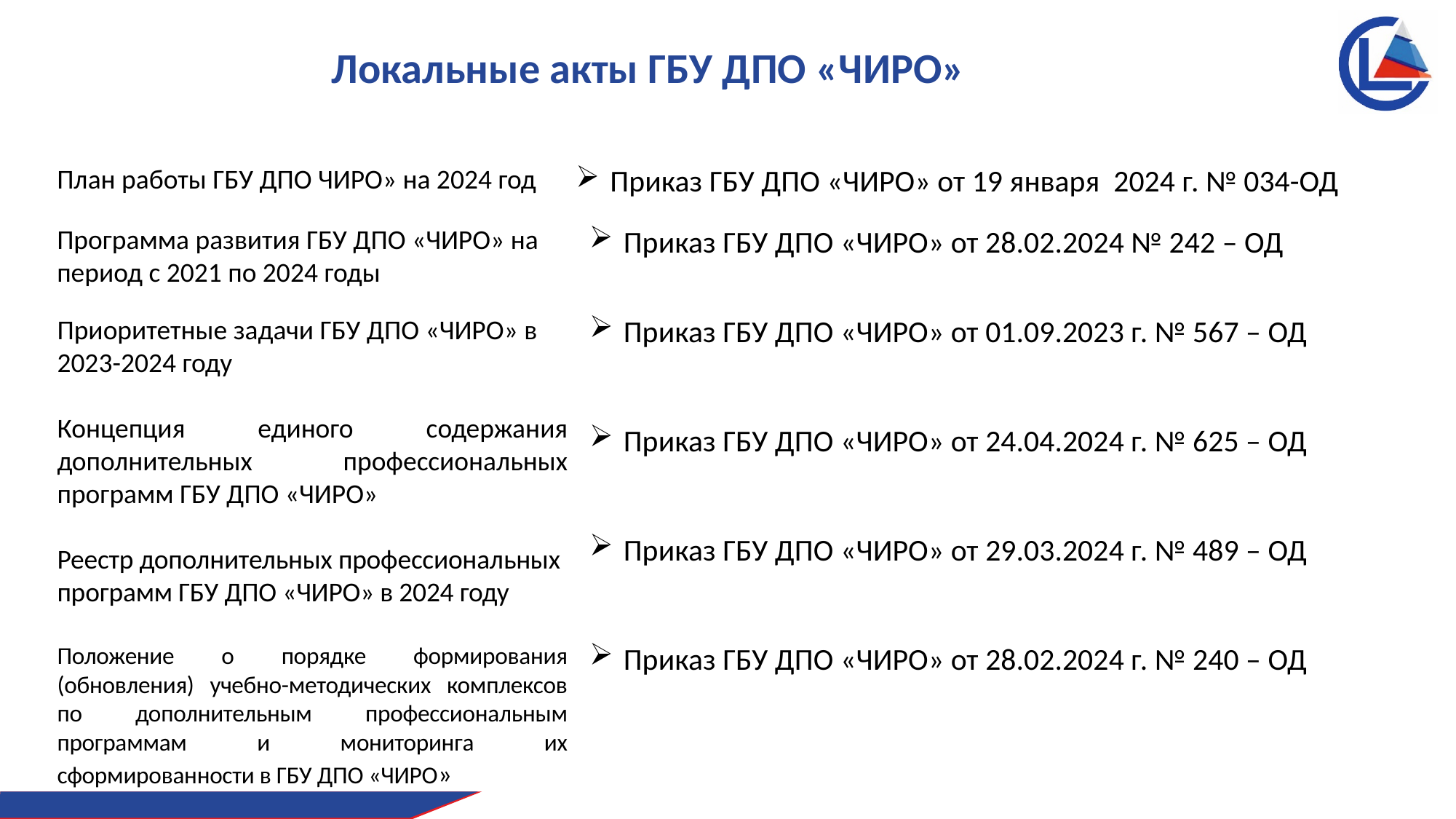

# Локальные акты ГБУ ДПО «ЧИРО»
План работы ГБУ ДПО ЧИРО» на 2024 год
Приказ ГБУ ДПО «ЧИРО» от 19 января  2024 г. № 034-ОД
Программа развития ГБУ ДПО «ЧИРО» на период с 2021 по 2024 годы
Приказ ГБУ ДПО «ЧИРО» от 28.02.2024 № 242 – ОД
Приоритетные задачи ГБУ ДПО «ЧИРО» в 2023-2024 году

Концепция единого содержания дополнительных профессиональных программ ГБУ ДПО «ЧИРО»

Реестр дополнительных профессиональных программ ГБУ ДПО «ЧИРО» в 2024 году

Положение о порядке формирования (обновления) учебно-методических комплексов по дополнительным профессиональным программам и мониторинга их сформированности в ГБУ ДПО «ЧИРО»
Приказ ГБУ ДПО «ЧИРО» от 01.09.2023 г. № 567 – ОД

Приказ ГБУ ДПО «ЧИРО» от 24.04.2024 г. № 625 – ОД

Приказ ГБУ ДПО «ЧИРО» от 29.03.2024 г. № 489 – ОД

Приказ ГБУ ДПО «ЧИРО» от 28.02.2024 г. № 240 – ОД